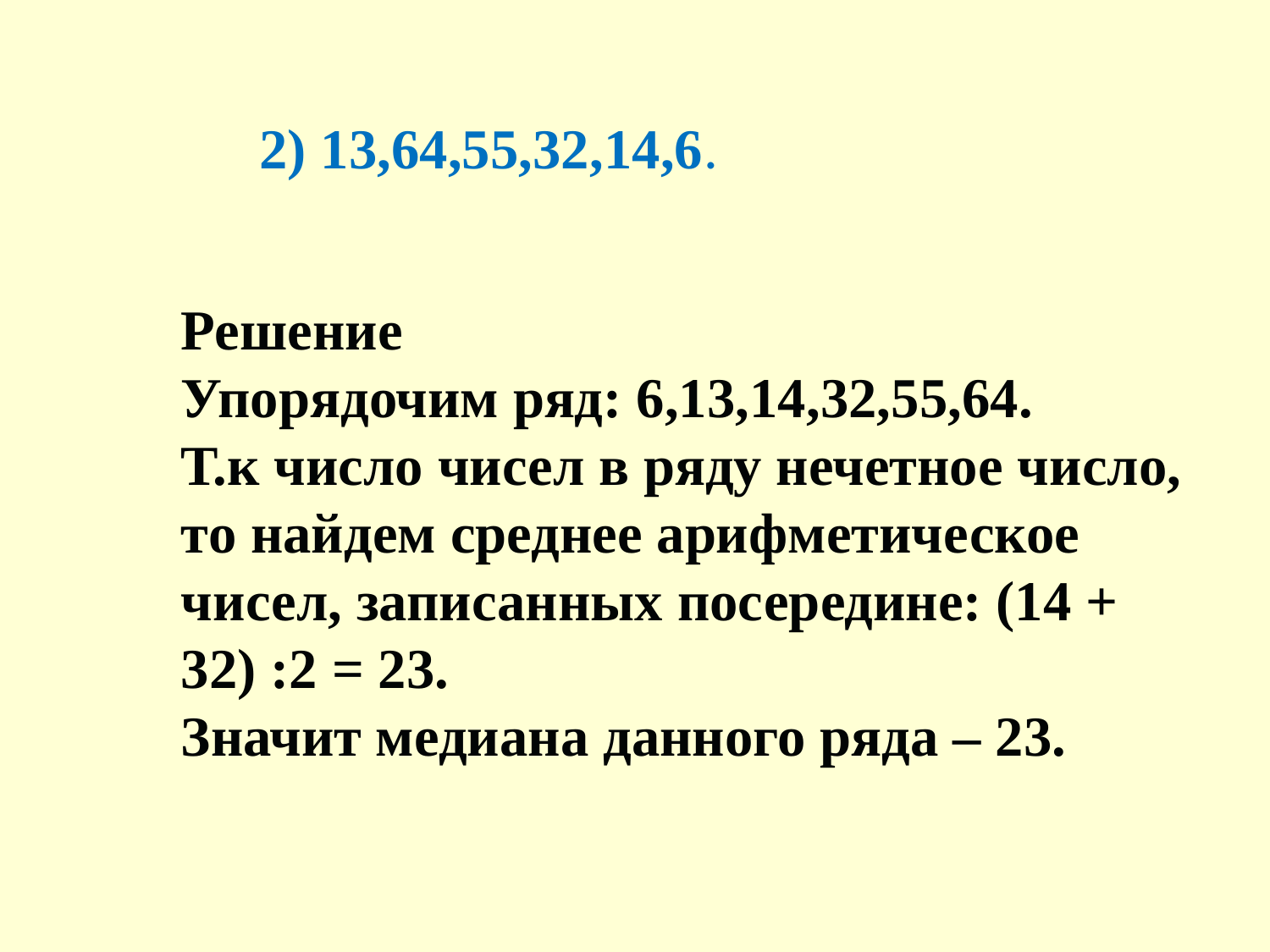

2) 13,64,55,32,14,6.
Решение
Упорядочим ряд: 6,13,14,32,55,64.
Т.к число чисел в ряду нечетное число, то найдем среднее арифметическое чисел, записанных посередине: (14 + 32) :2 = 23.
Значит медиана данного ряда – 23.